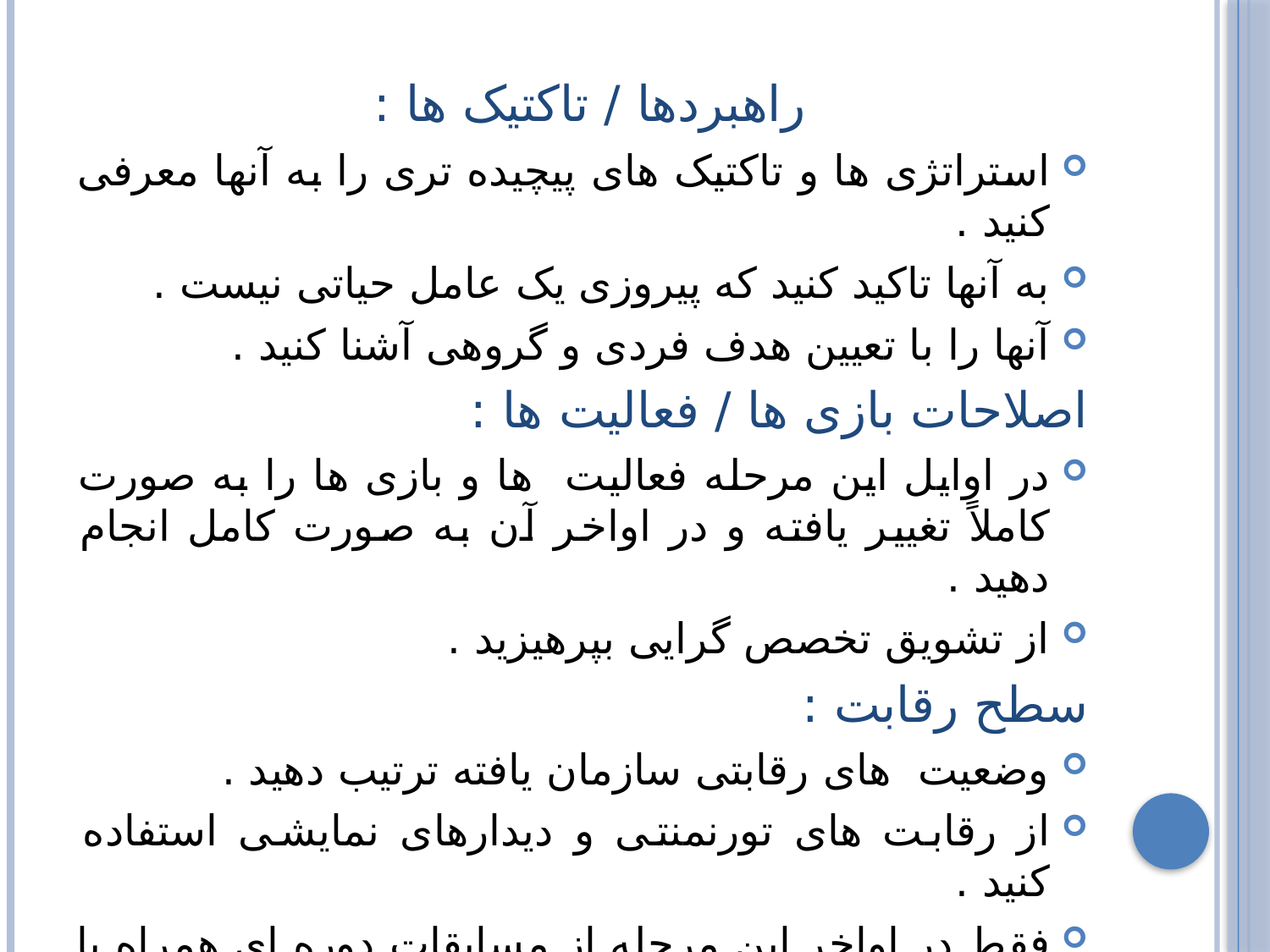

# راهبردها / تاکتیک ها :
استراتژی ها و تاکتیک های پیچیده تری را به آنها معرفی کنید .
به آنها تاکید کنید که پیروزی یک عامل حیاتی نیست .
آنها را با تعیین هدف فردی و گروهی آشنا کنید .
اصلاحات بازی ها / فعالیت ها :
در اوایل این مرحله فعالیت  ها و بازی ها را به صورت کاملاً تغییر یافته و در اواخر آن به صورت کامل انجام دهید .
از تشویق تخصص گرایی بپرهیزید .
سطح رقابت :
وضعیت  های رقابتی سازمان یافته ترتیب دهید .
از رقابت های تورنمنتی و دیدارهای نمایشی استفاده کنید .
فقط در اواخر این مرحله از مسابقات دوره ای همراه با دیدارهای نهایی استفاده کنید.
پسرها و دخترها را از هم جدا کنید .